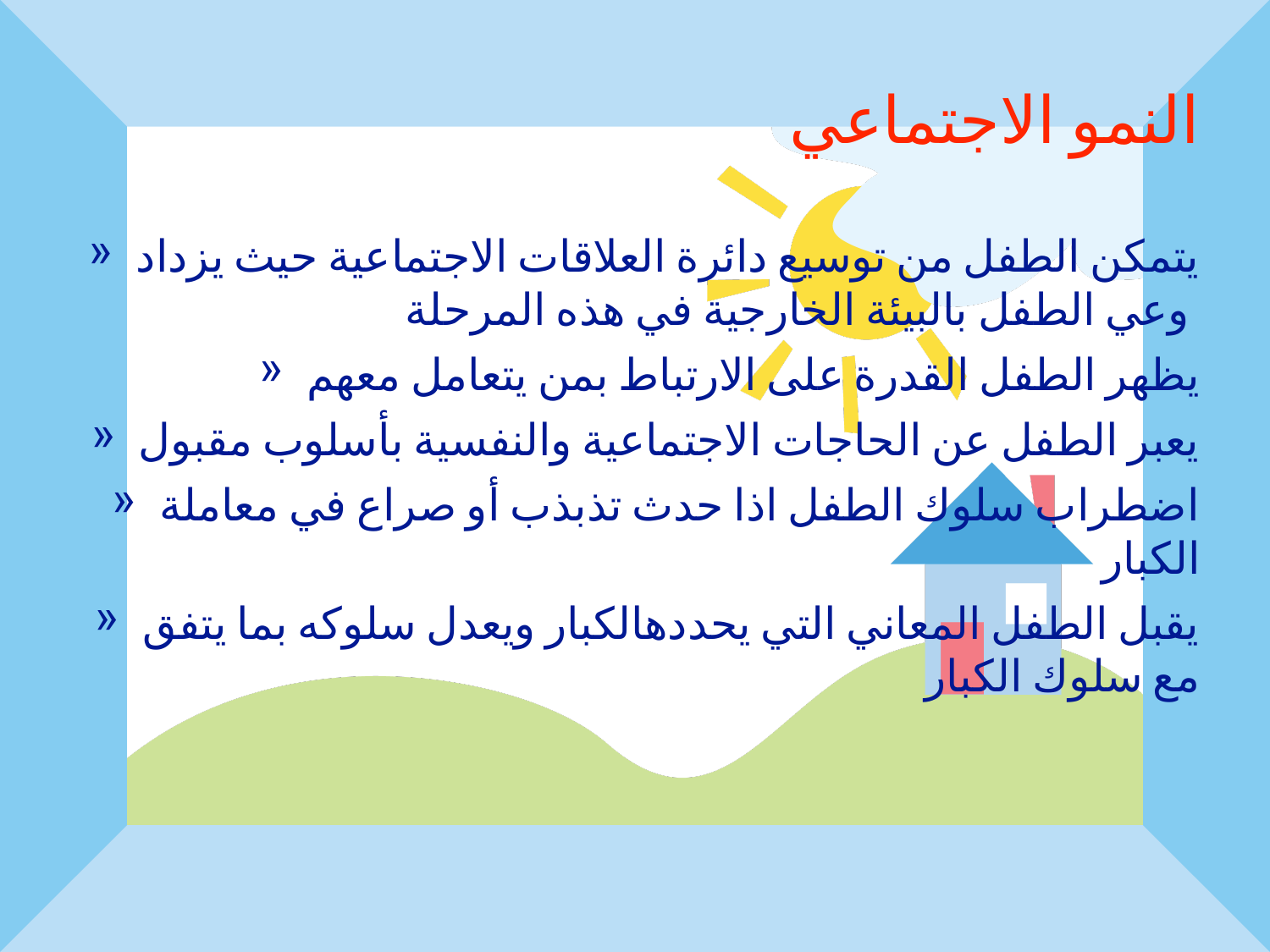

يتمكن الطفل من توسيع دائرة العلاقات الاجتماعية حيث يزداد وعي الطفل بالبيئة الخارجية في هذه المرحلة
يظهر الطفل القدرة على الارتباط بمن يتعامل معهم
يعبر الطفل عن الحاجات الاجتماعية والنفسية بأسلوب مقبول
اضطراب سلوك الطفل اذا حدث تذبذب أو صراع في معاملة الكبار
يقبل الطفل المعاني التي يحددهالكبار ويعدل سلوكه بما يتفق مع سلوك الكبار
النمو الاجتماعي